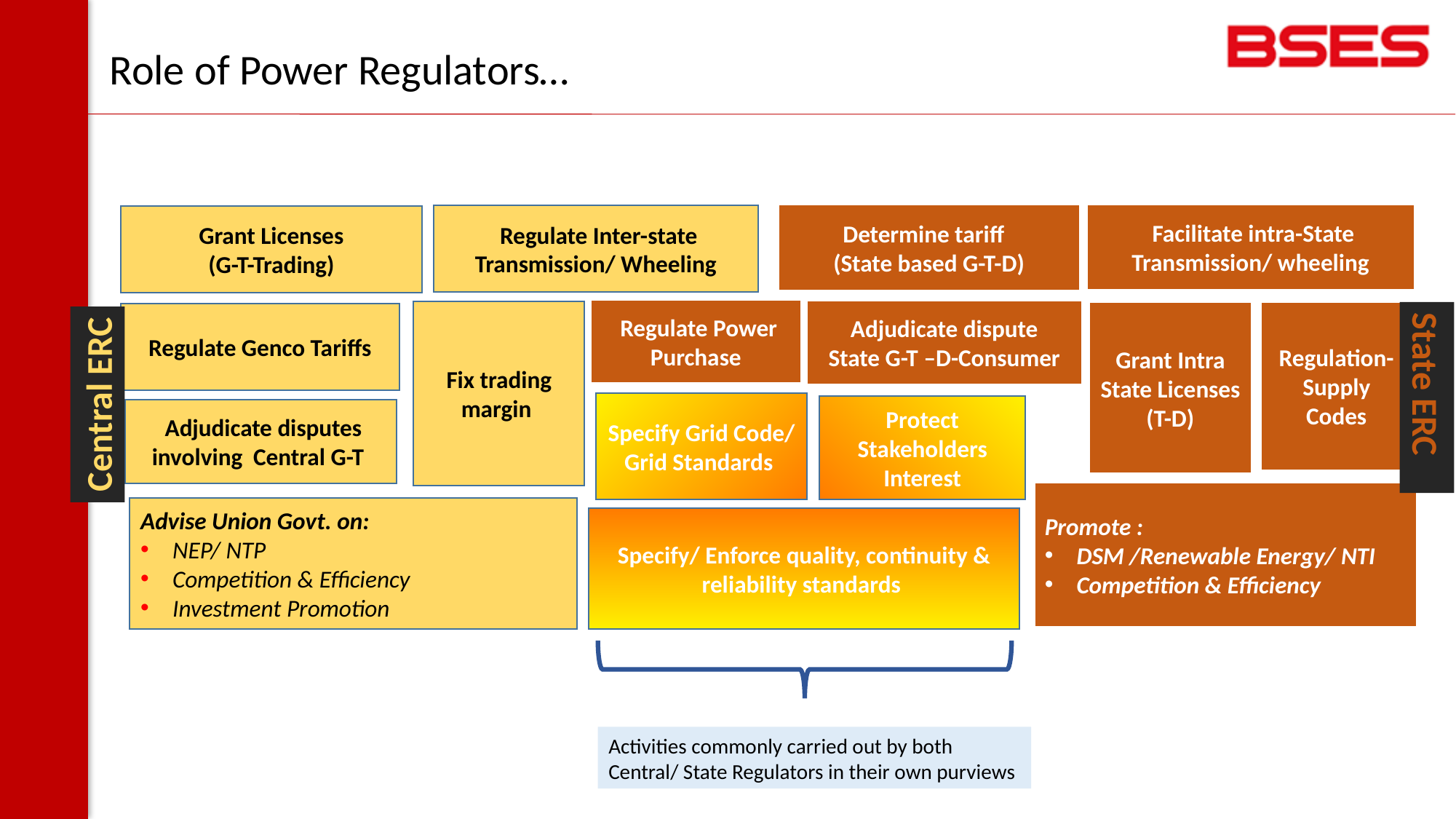

Role of Power Regulators…
 Facilitate intra-State Transmission/ wheeling
Determine tariff
(State based G-T-D)
 Regulate Inter-state Transmission/ Wheeling
Grant Licenses
(G-T-Trading)
 Regulate Power Purchase
 Adjudicate dispute  State G-T –D-Consumer
Regulation- Supply Codes
Fix trading margin
Grant Intra State Licenses
(T-D)
Regulate Genco Tariffs
State ERC
Central ERC
Specify Grid Code/ Grid Standards
Protect Stakeholders Interest
 Adjudicate disputes involving  Central G-T

Promote :
DSM /Renewable Energy/ NTI
Competition & Efficiency
Advise Union Govt. on:
NEP/ NTP
Competition & Efficiency
Investment Promotion
Specify/ Enforce quality, continuity & reliability standards
Activities commonly carried out by both Central/ State Regulators in their own purviews